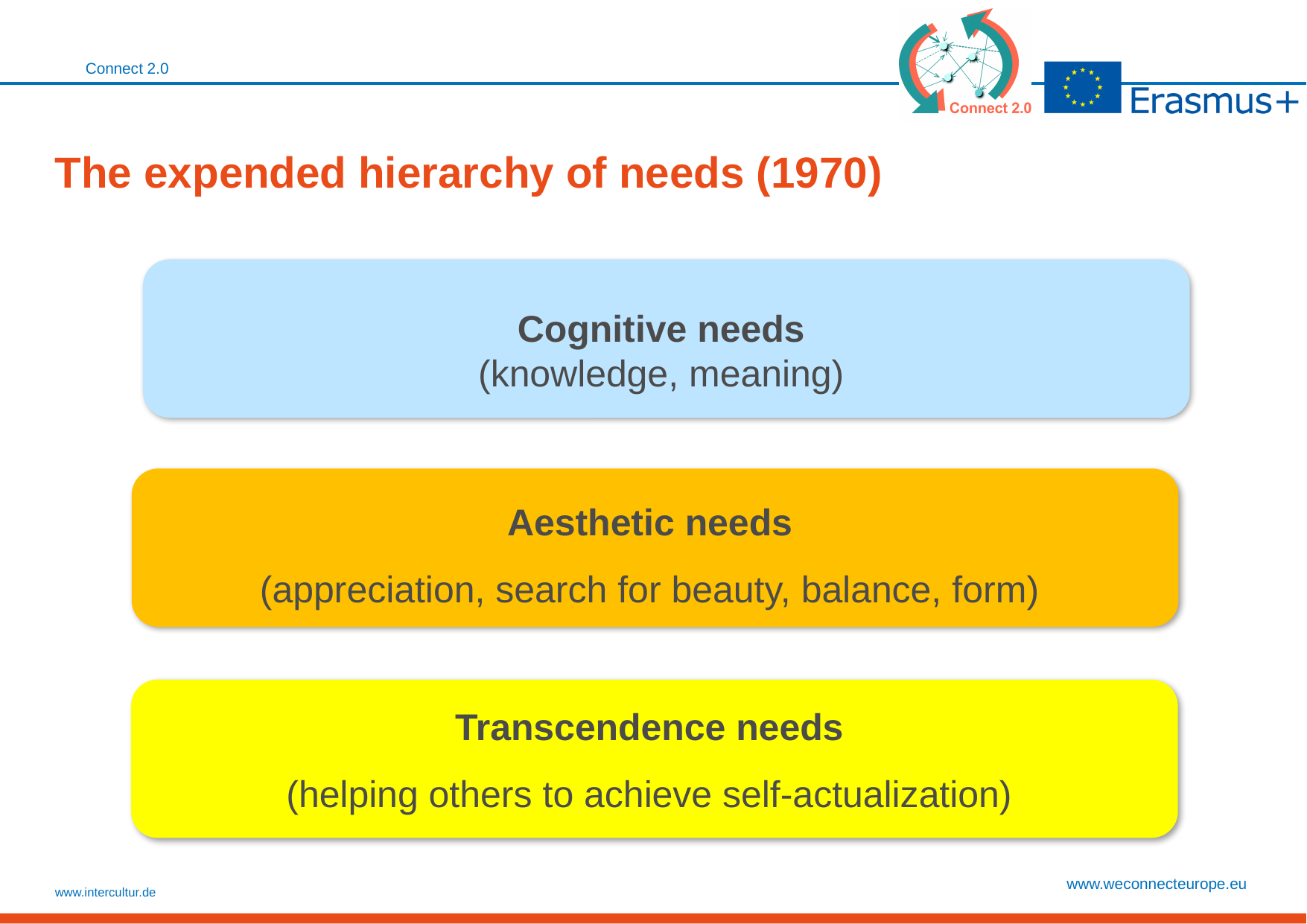

Connect 2.0
# The expended hierarchy of needs (1970)

Cognitive needs
(knowledge, meaning)
Aesthetic needs
(appreciation, search for beauty, balance, form)
Transcendence needs
(helping others to achieve self-actualization)